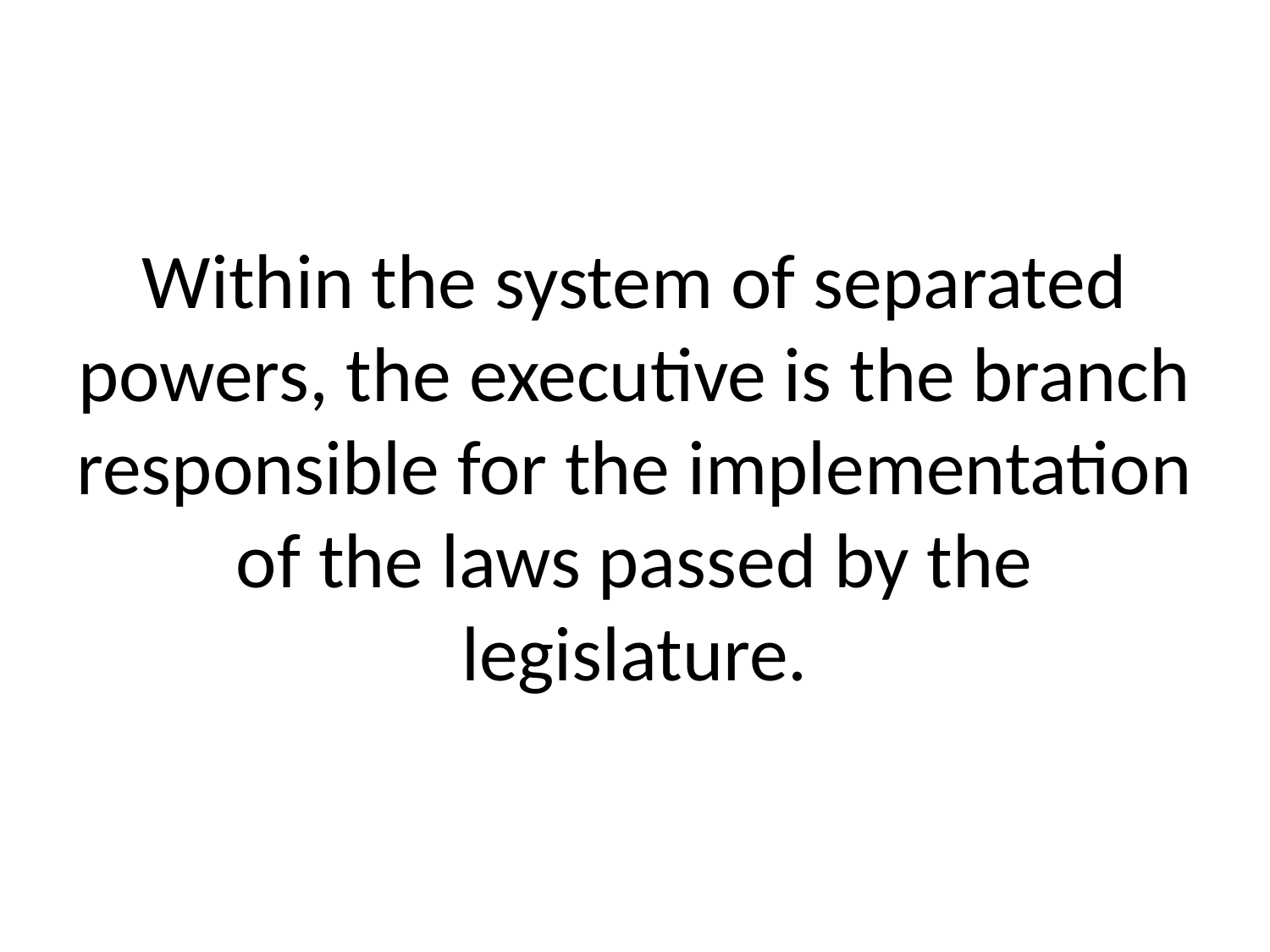

# Within the system of separated powers, the executive is the branch responsible for the implementation of the laws passed by the legislature.